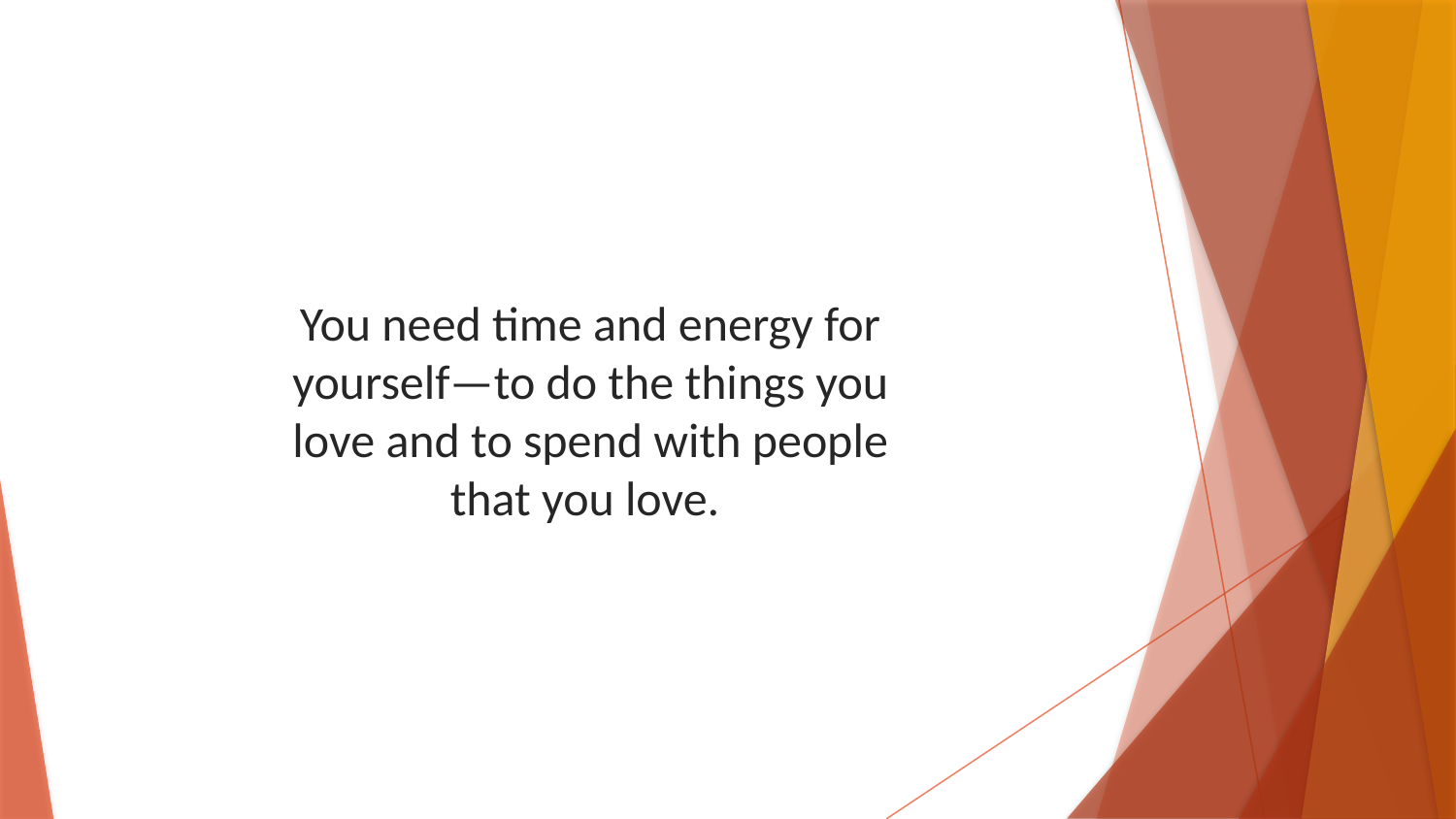

You need time and energy for yourself—to do the things you love and to spend with people that you love.